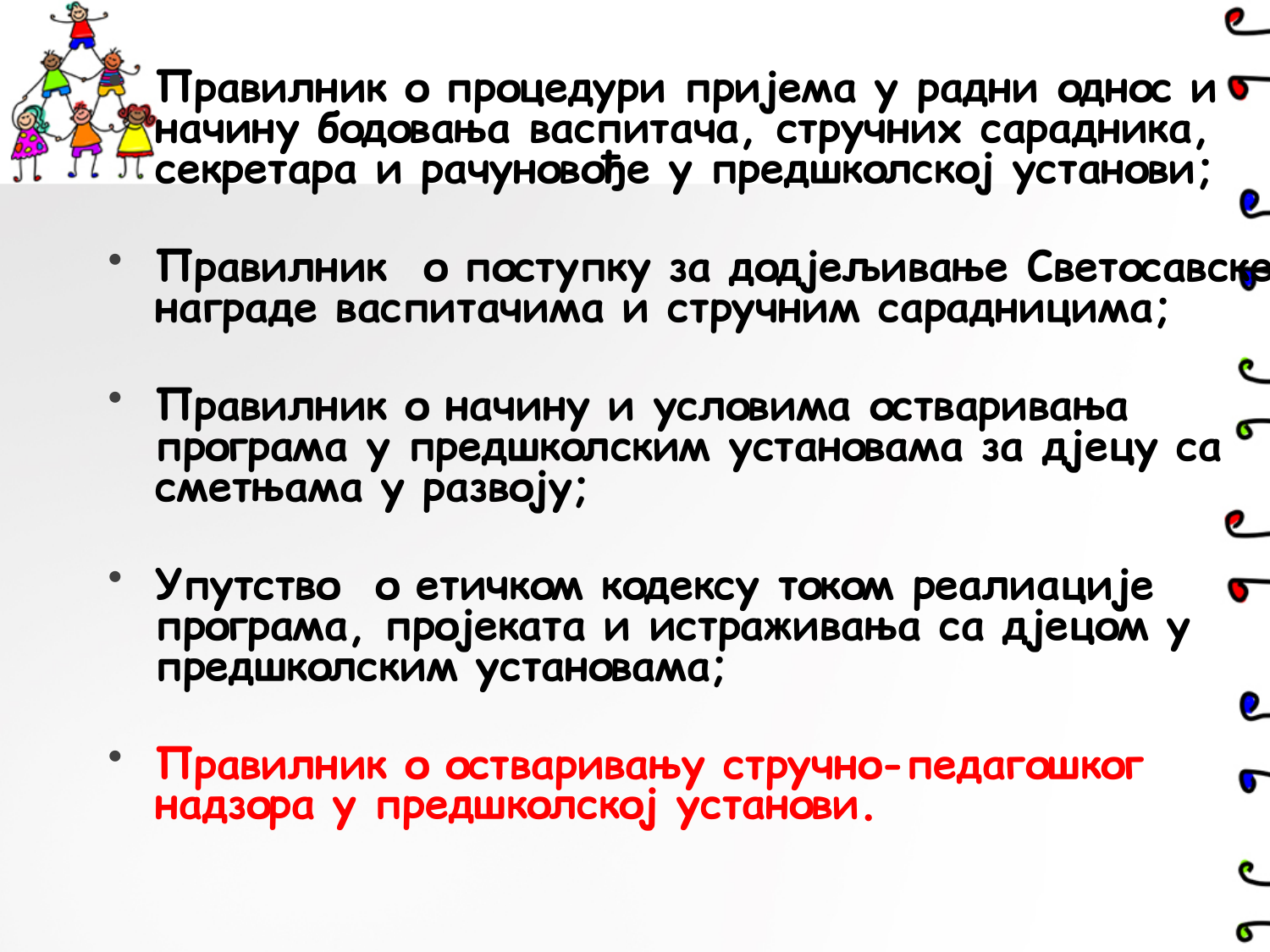

Правилник о процедури пријема у радни однос и начину бодовања васпитача, стручних сарадника, секретара и рачуновође у предшколској установи;

Правилник  о поступку за додјељивање Светосавске награде васпитачима и стручним сарадницима;

Правилник о начину и условима остваривања програма у предшколским установама за дјецу са сметњама у развоју;

Упутство  о етичком кодексу током реалиације програма, пројеката и истраживања са дјецом у предшколским установама;

Правилник о остваривању стручно-педагошког надзора у предшколској установи.